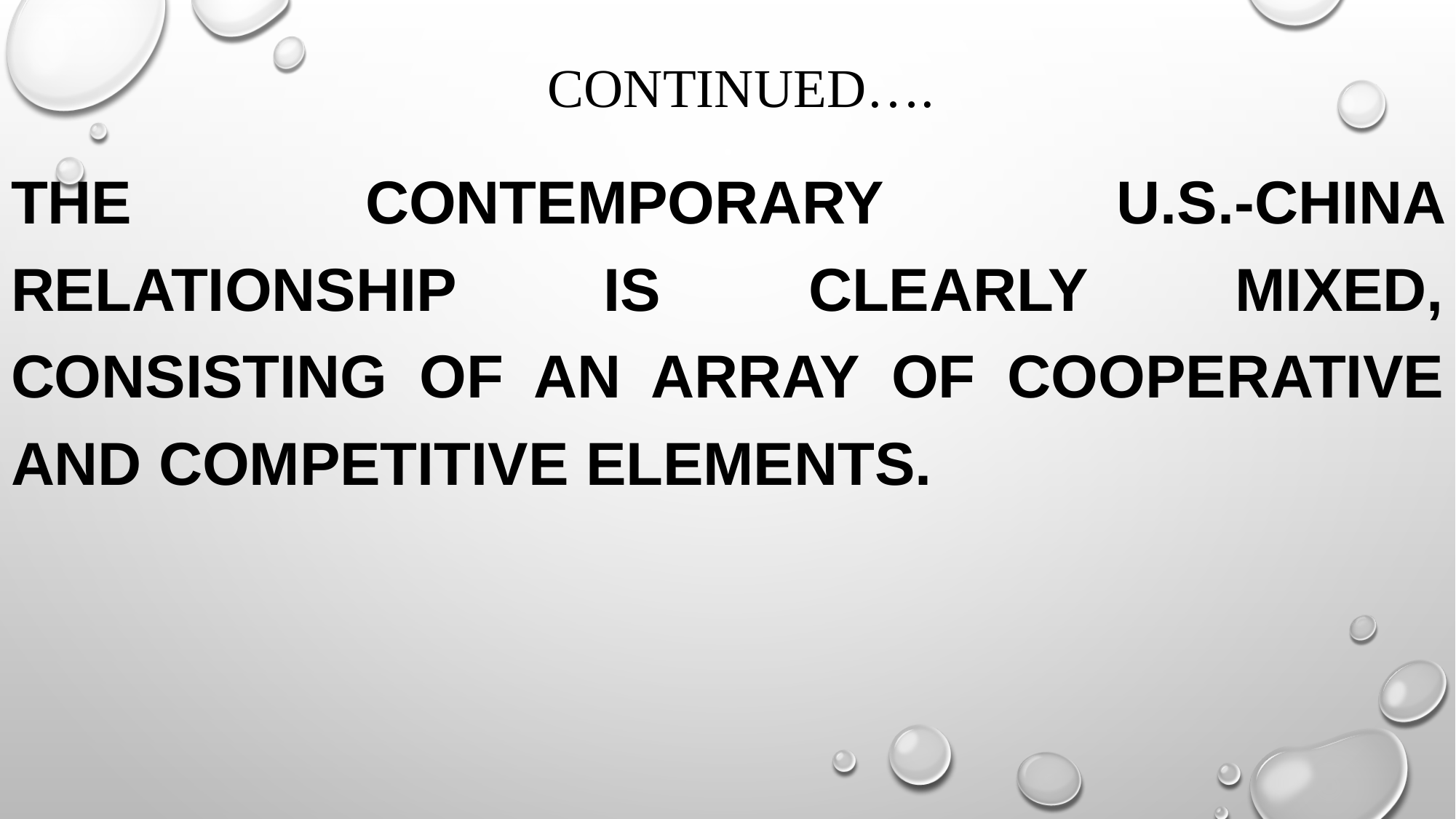

# continued….
The contemporary U.S.-China relationship is clearly mixed, consisting of an array of cooperative and competitive elements.